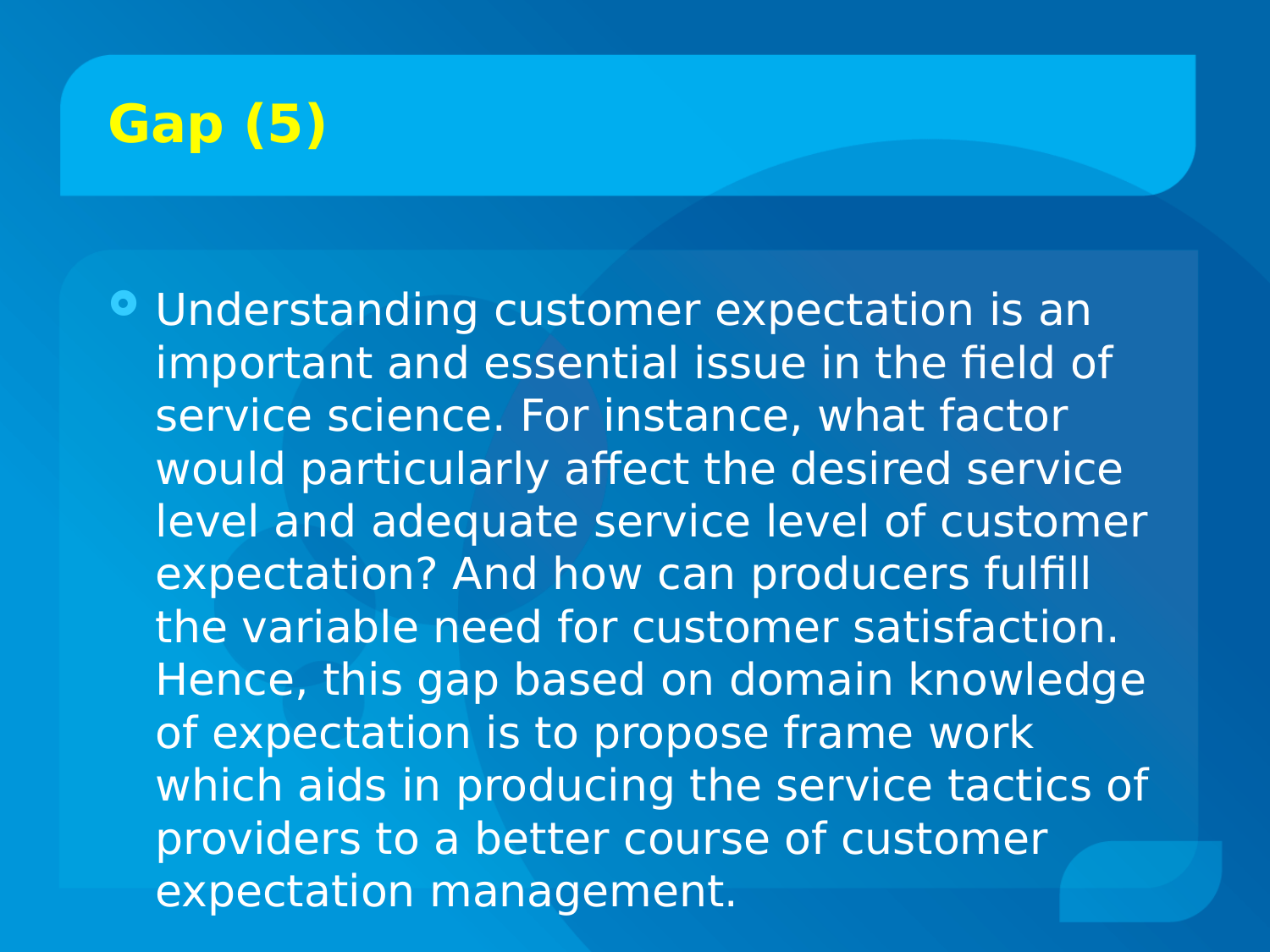

# Gap (5)
Understanding customer expectation is an important and essential issue in the field of service science. For instance, what factor would particularly affect the desired service level and adequate service level of customer expectation? And how can producers fulfill the variable need for customer satisfaction. Hence, this gap based on domain knowledge of expectation is to propose frame work which aids in producing the service tactics of providers to a better course of customer expectation management.